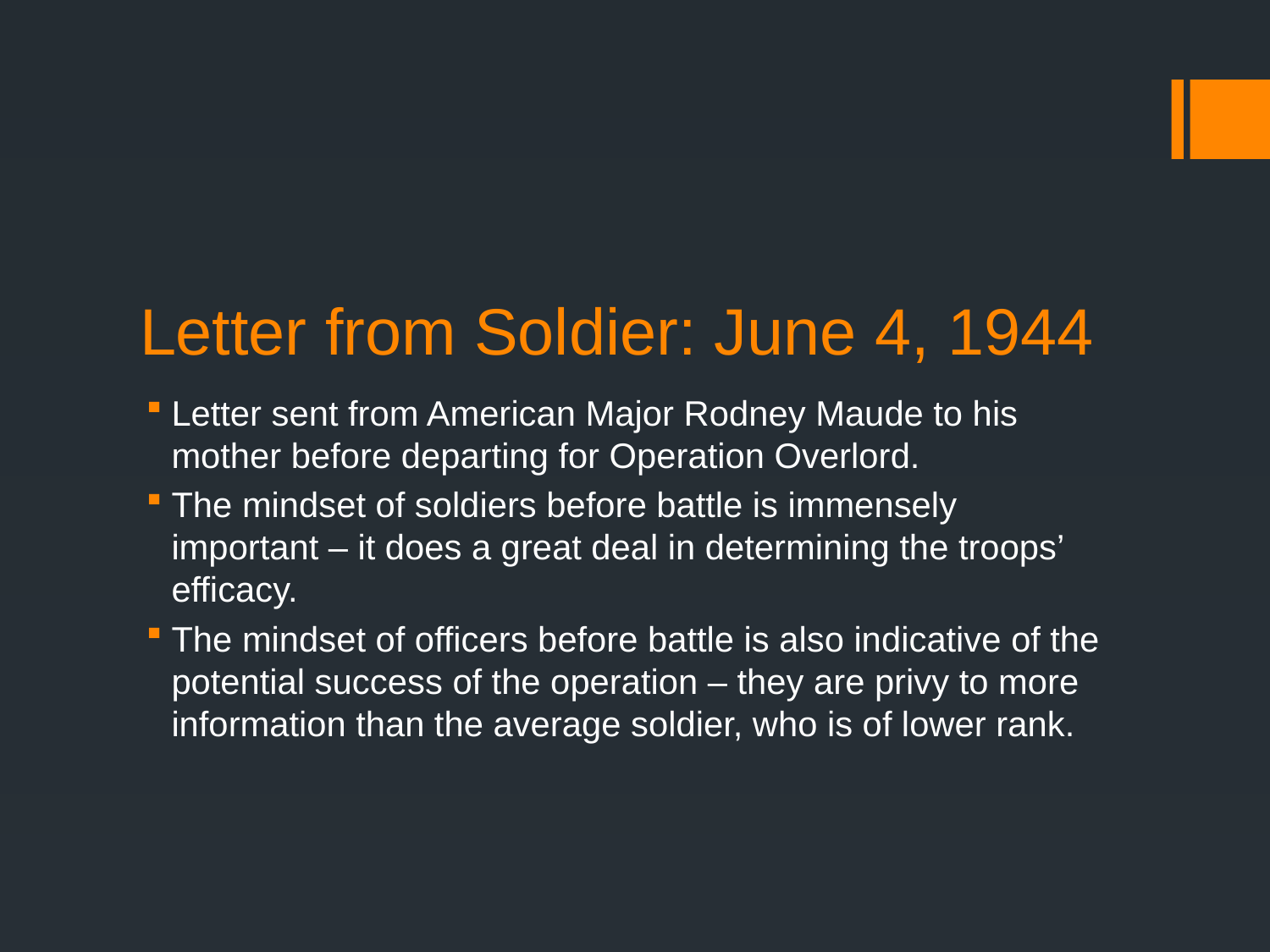

# Letter from Soldier: June 4, 1944
Letter sent from American Major Rodney Maude to his mother before departing for Operation Overlord.
The mindset of soldiers before battle is immensely
important – it does a great deal in determining the troops’ efficacy.
The mindset of officers before battle is also indicative of the potential success of the operation – they are privy to more information than the average soldier, who is of lower rank.